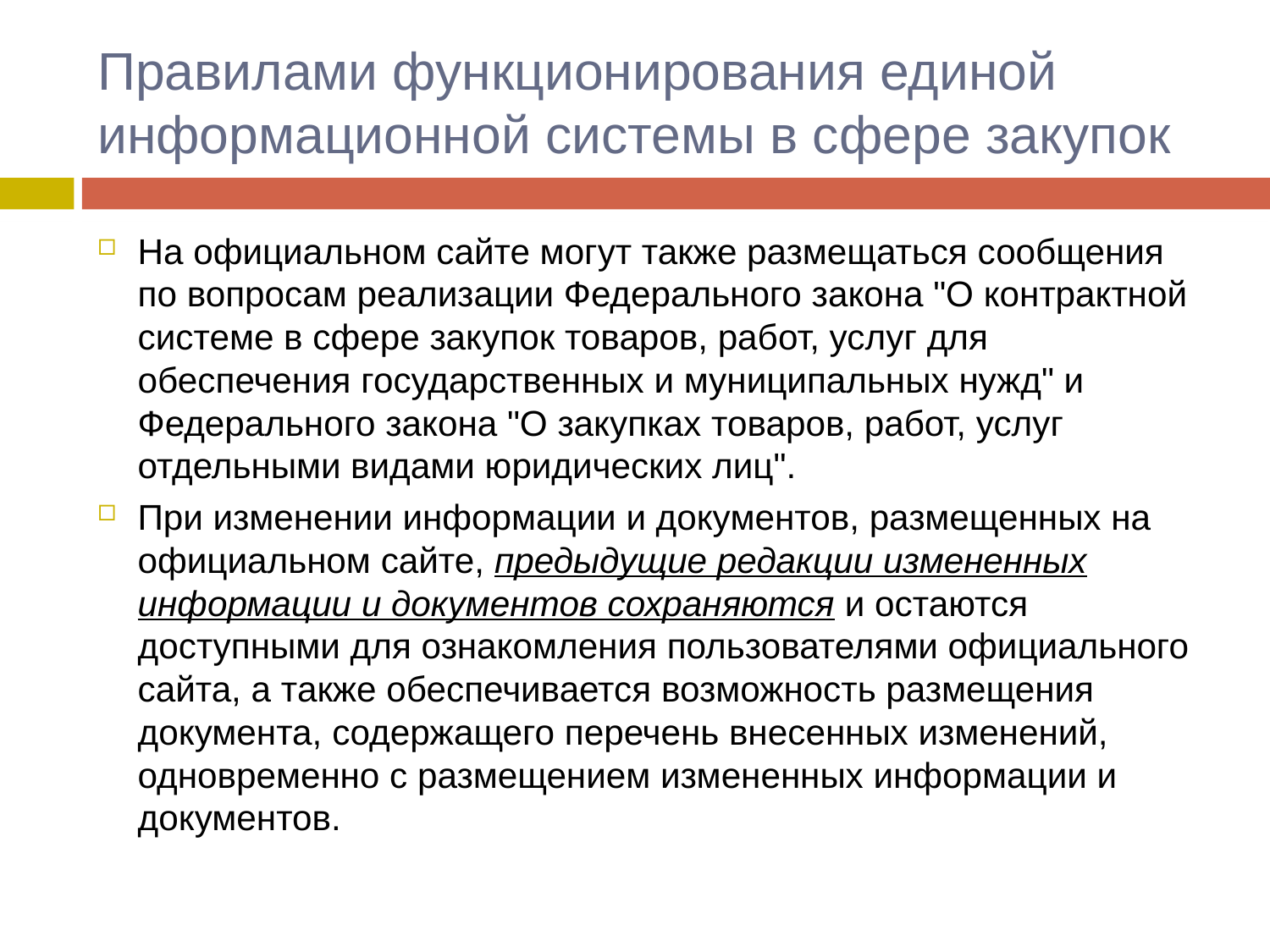

# Правилами функционирования единой информационной системы в сфере закупок
На официальном сайте могут также размещаться сообщения по вопросам реализации Федерального закона "О контрактной системе в сфере закупок товаров, работ, услуг для обеспечения государственных и муниципальных нужд" и Федерального закона "О закупках товаров, работ, услуг отдельными видами юридических лиц".
При изменении информации и документов, размещенных на официальном сайте, предыдущие редакции измененных информации и документов сохраняются и остаются доступными для ознакомления пользователями официального сайта, а также обеспечивается возможность размещения документа, содержащего перечень внесенных изменений, одновременно с размещением измененных информации и документов.